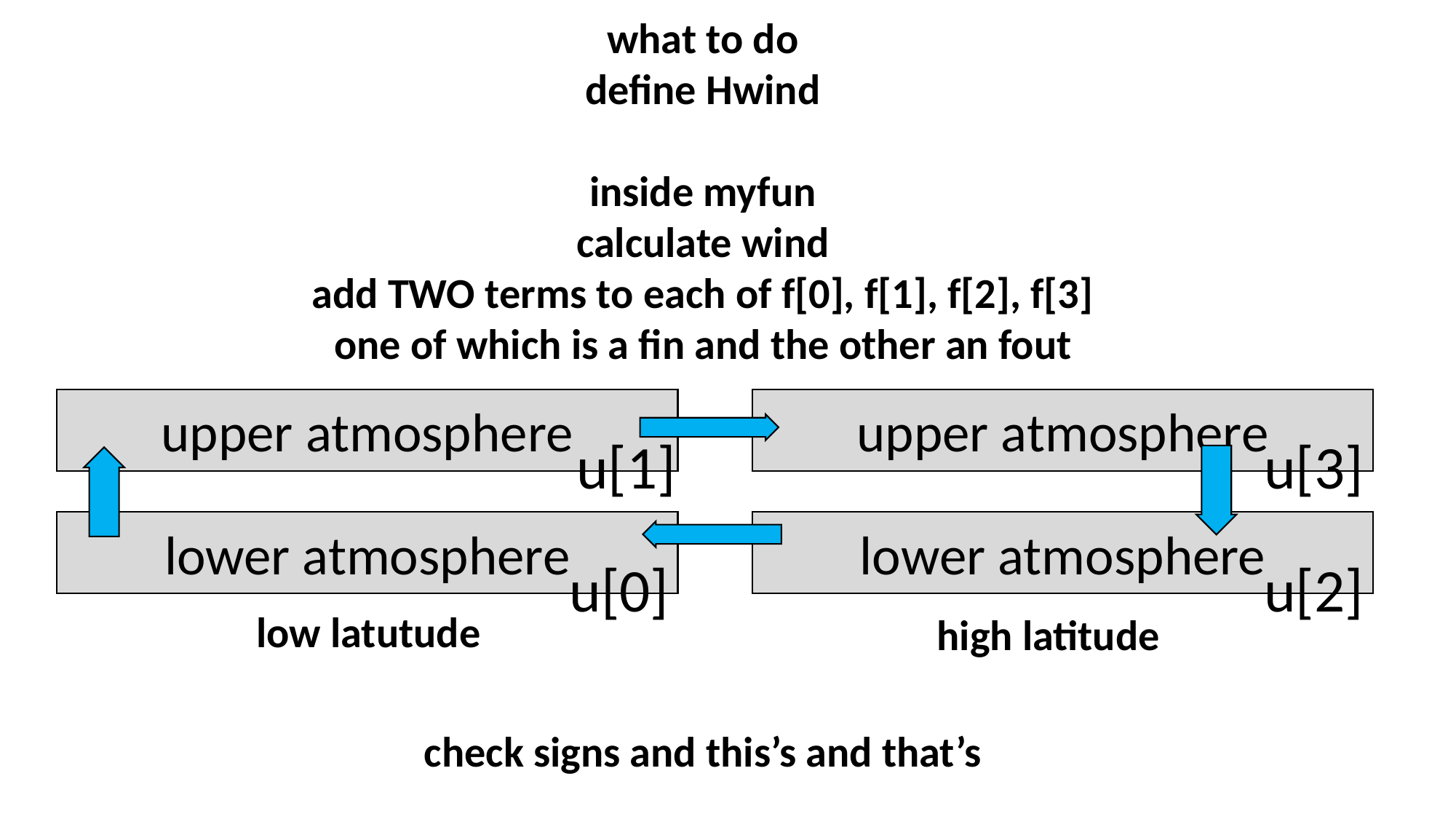

what to do
define Hwind

inside myfun
calculate wind
add TWO terms to each of f[0], f[1], f[2], f[3]
one of which is a fin and the other an fout

check signs and this’s and that’s

upper atmosphere
upper atmosphere
u[1]
u[3]

lower atmosphere
lower atmosphere
u[0]
u[2]
low latutude

high latitude